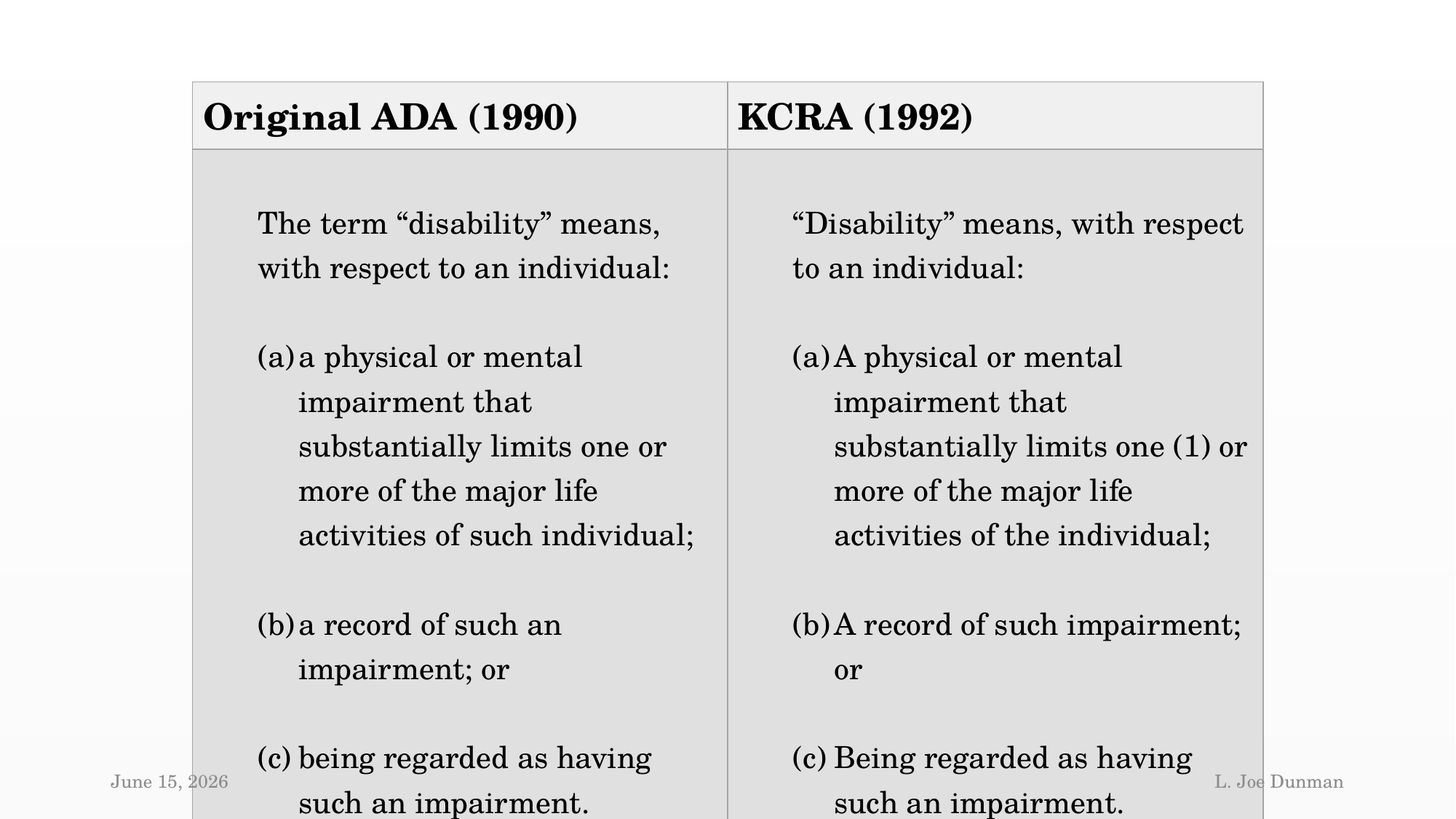

| Original ADA (1990) | KCRA (1992) |
| --- | --- |
| The term “disability” means, with respect to an individual: a physical or mental impairment that substantially limits one or more of the major life activities of such individual; a record of such an impairment; or being regarded as having such an impairment. | “Disability” means, with respect to an individual: A physical or mental impairment that substantially limits one (1) or more of the major life activities of the individual; A record of such impairment; or Being regarded as having such an impairment. |
June 15, 2026
Kentucky Disability Law
L. Joe Dunman